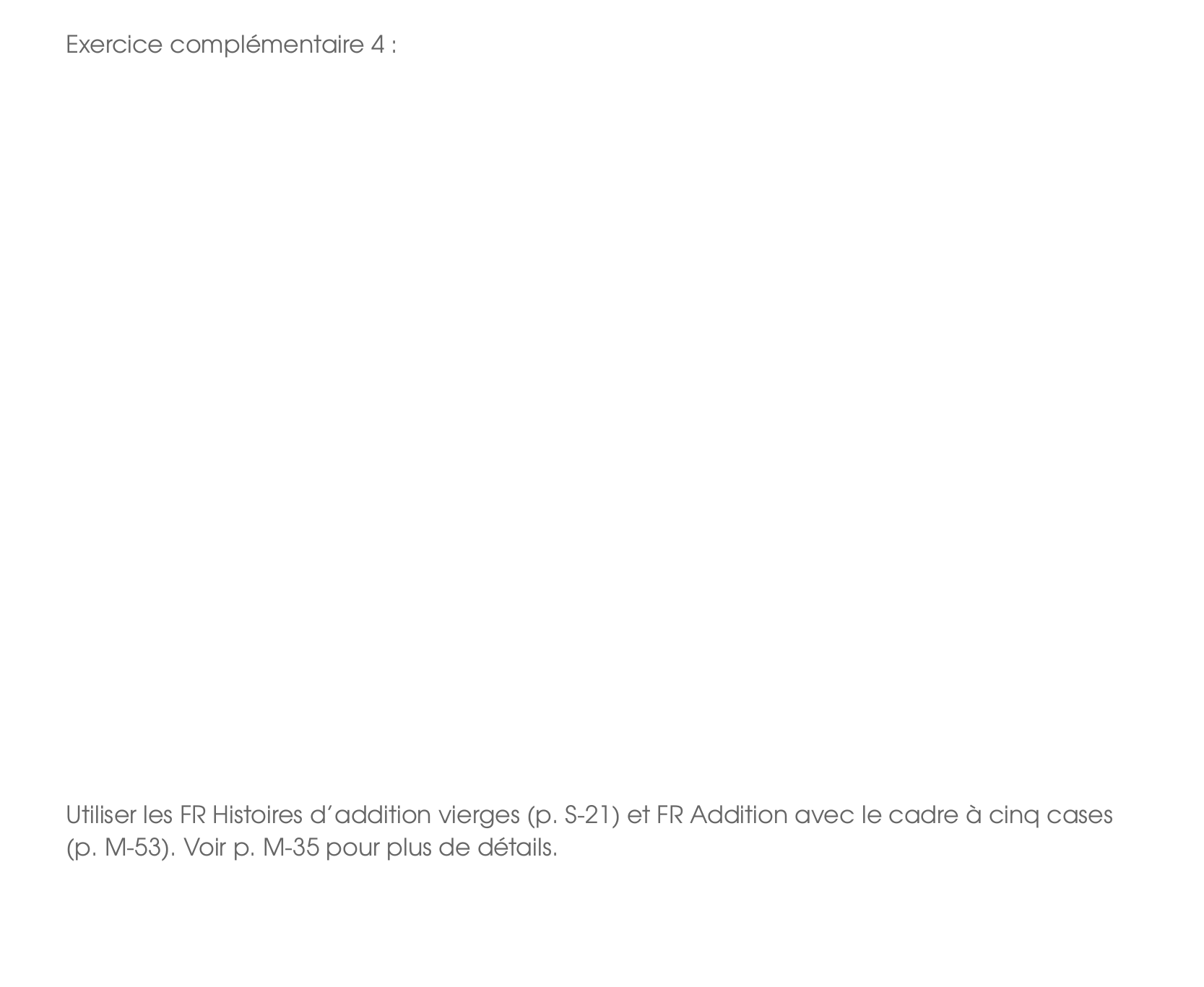

Exercice complémentaire 4 :
Utiliser les FR Histoires d’addition vierges (p. S-21) et FR Addition avec le cadre à cinq cases (p. M-53). Voir p. M-35 pour plus de détails.